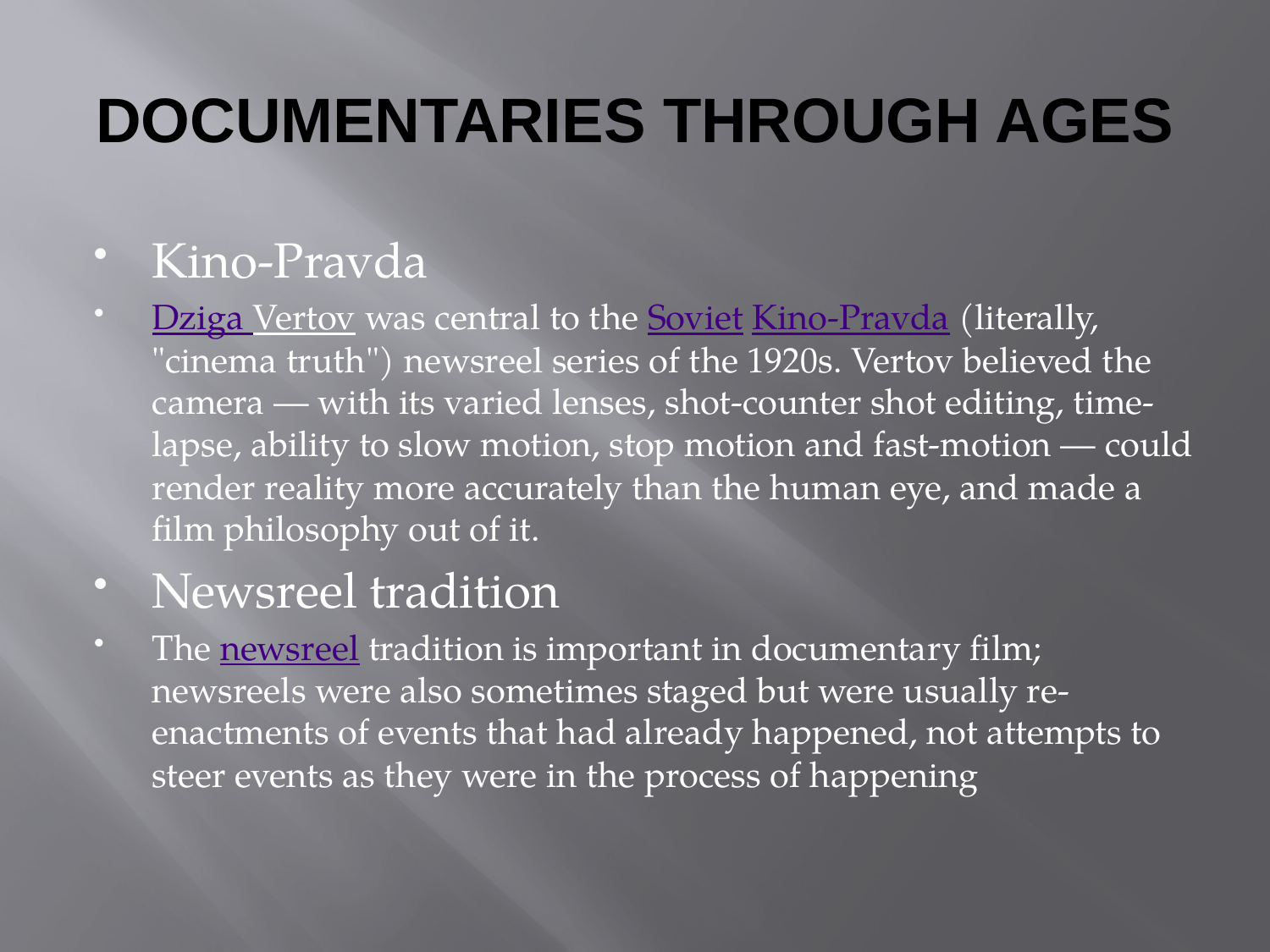

# DOCUMENTARIES THROUGH AGES
Kino-Pravda
Dziga Vertov was central to the Soviet Kino-Pravda (literally, "cinema truth") newsreel series of the 1920s. Vertov believed the camera — with its varied lenses, shot-counter shot editing, time-lapse, ability to slow motion, stop motion and fast-motion — could render reality more accurately than the human eye, and made a film philosophy out of it.
Newsreel tradition
The newsreel tradition is important in documentary film; newsreels were also sometimes staged but were usually re-enactments of events that had already happened, not attempts to steer events as they were in the process of happening